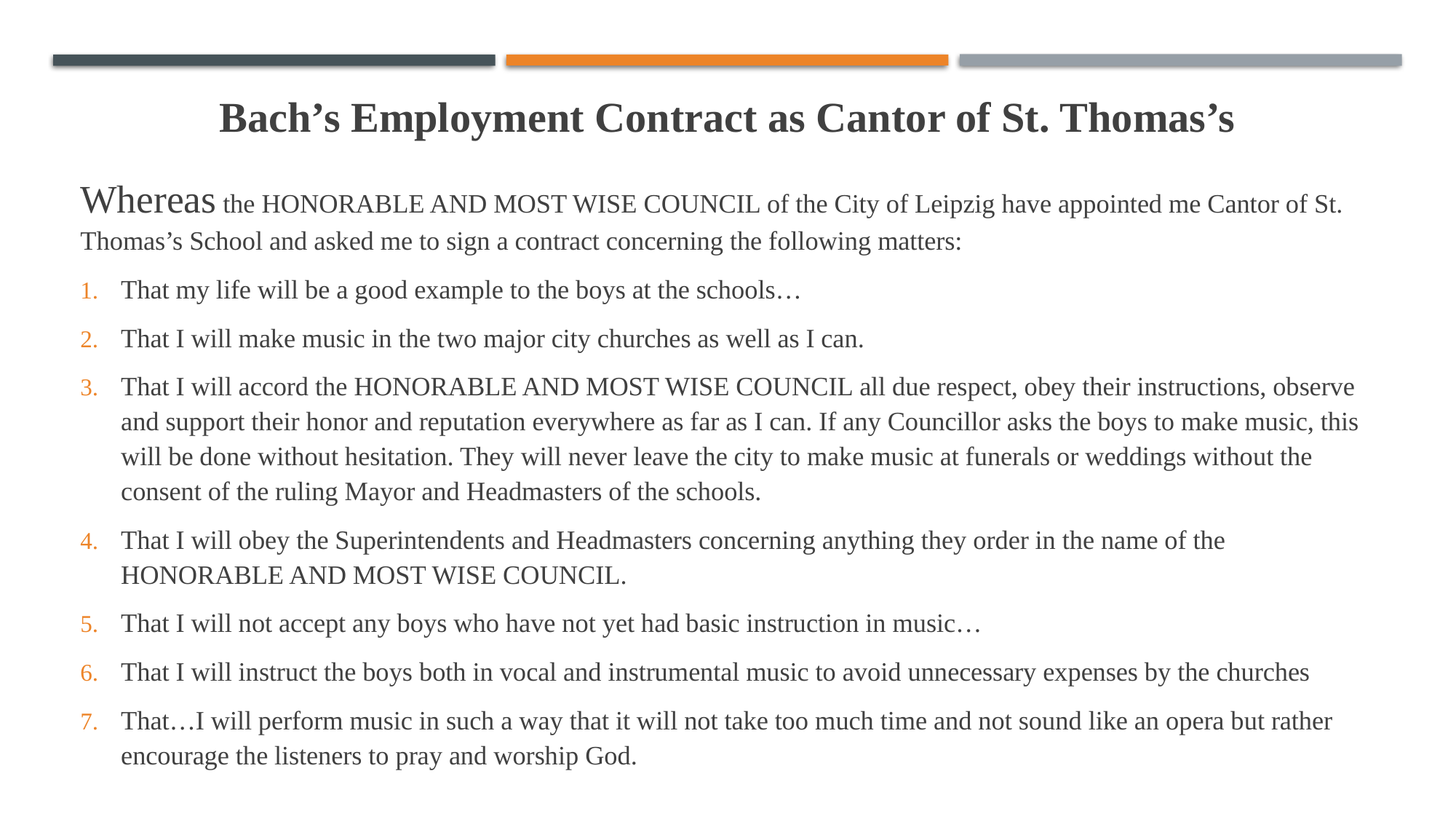

# Bach’s Employment Contract as Cantor of St. Thomas’s
Whereas the Honorable and Most Wise Council of the City of Leipzig have appointed me Cantor of St. Thomas’s School and asked me to sign a contract concerning the following matters:
That my life will be a good example to the boys at the schools…
That I will make music in the two major city churches as well as I can.
That I will accord the Honorable and Most Wise Council all due respect, obey their instructions, observe and support their honor and reputation everywhere as far as I can. If any Councillor asks the boys to make music, this will be done without hesitation. They will never leave the city to make music at funerals or weddings without the consent of the ruling Mayor and Headmasters of the schools.
That I will obey the Superintendents and Headmasters concerning anything they order in the name of the Honorable and Most Wise Council.
That I will not accept any boys who have not yet had basic instruction in music…
That I will instruct the boys both in vocal and instrumental music to avoid unnecessary expenses by the churches
That…I will perform music in such a way that it will not take too much time and not sound like an opera but rather encourage the listeners to pray and worship God.